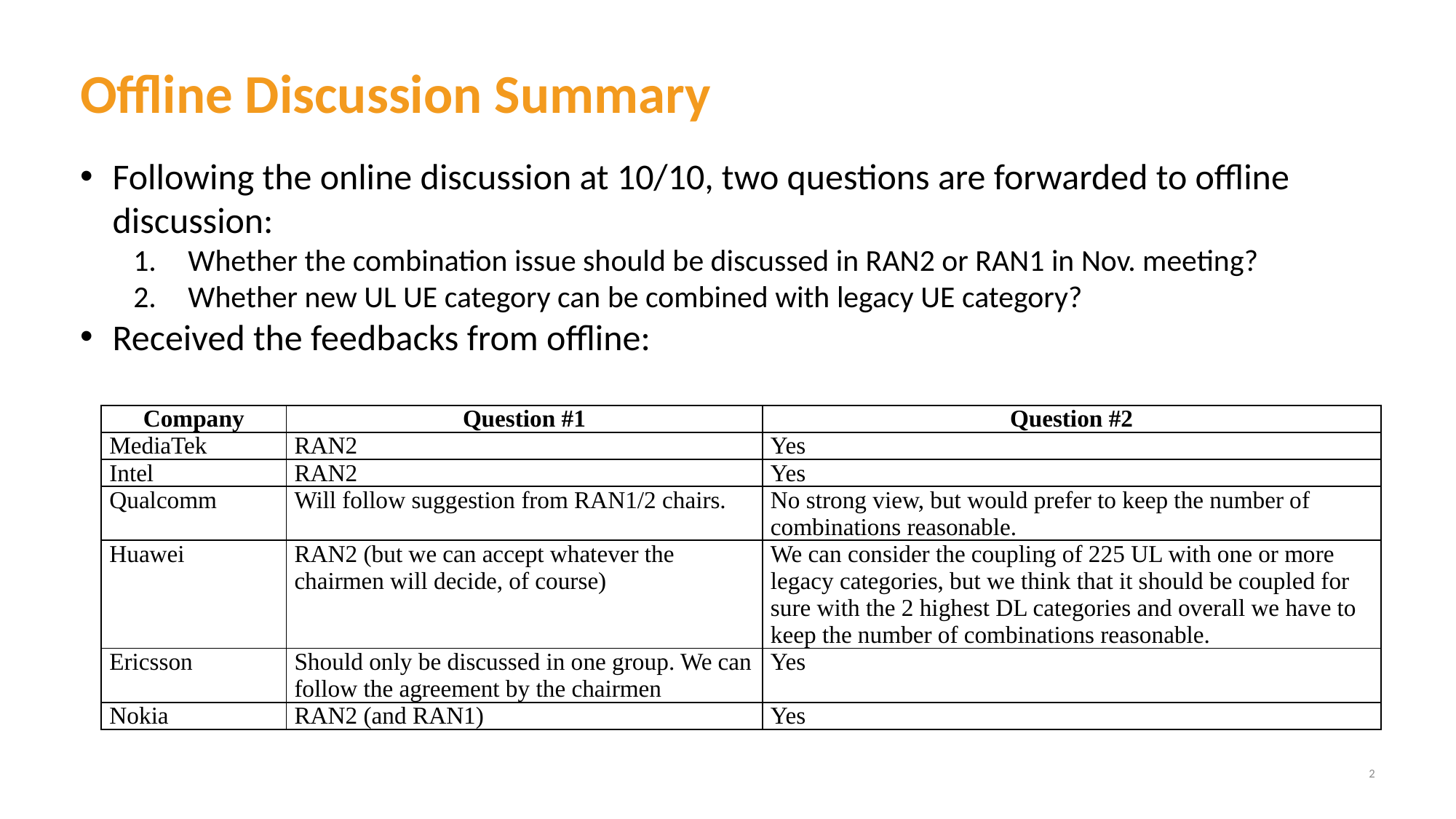

# Offline Discussion Summary
Following the online discussion at 10/10, two questions are forwarded to offline discussion:
Whether the combination issue should be discussed in RAN2 or RAN1 in Nov. meeting?
Whether new UL UE category can be combined with legacy UE category?
Received the feedbacks from offline:
| Company | Question #1 | Question #2 |
| --- | --- | --- |
| MediaTek | RAN2 | Yes |
| Intel | RAN2 | Yes |
| Qualcomm | Will follow suggestion from RAN1/2 chairs. | No strong view, but would prefer to keep the number of combinations reasonable. |
| Huawei | RAN2 (but we can accept whatever the chairmen will decide, of course) | We can consider the coupling of 225 UL with one or more legacy categories, but we think that it should be coupled for sure with the 2 highest DL categories and overall we have to keep the number of combinations reasonable. |
| Ericsson | Should only be discussed in one group. We can follow the agreement by the chairmen | Yes |
| Nokia | RAN2 (and RAN1) | Yes |
2